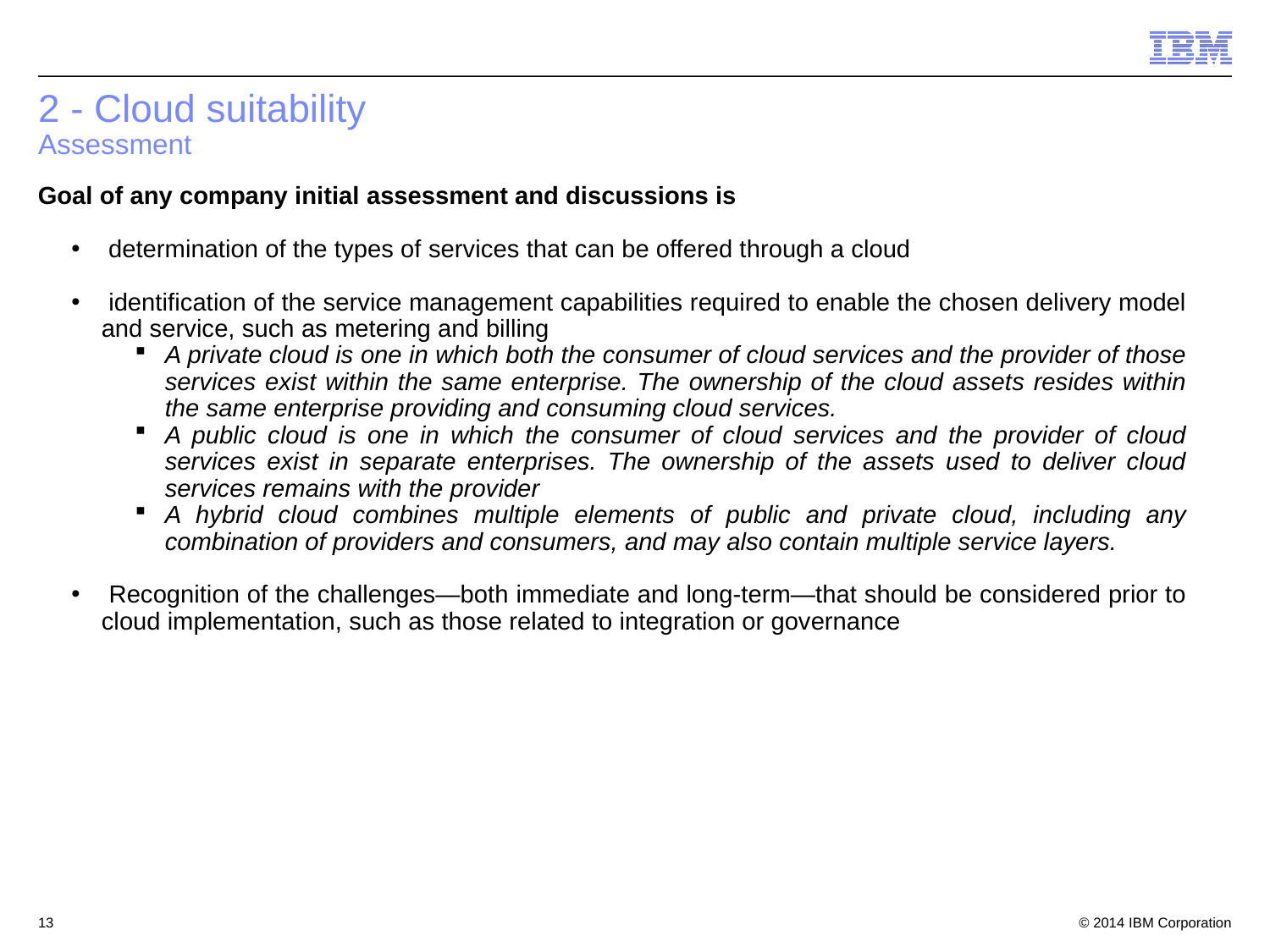

# 2 - Cloud suitability Assessment
Goal of any company initial assessment and discussions is

 determination of the types of services that can be offered through a cloud

 identification of the service management capabilities required to enable the chosen delivery model and service, such as metering and billing
A private cloud is one in which both the consumer of cloud services and the provider of those services exist within the same enterprise. The ownership of the cloud assets resides within the same enterprise providing and consuming cloud services.
A public cloud is one in which the consumer of cloud services and the provider of cloud services exist in separate enterprises. The ownership of the assets used to deliver cloud services remains with the provider
A hybrid cloud combines multiple elements of public and private cloud, including any combination of providers and consumers, and may also contain multiple service layers.

 Recognition of the challenges—both immediate and long-term—that should be considered prior to cloud implementation, such as those related to integration or governance

13